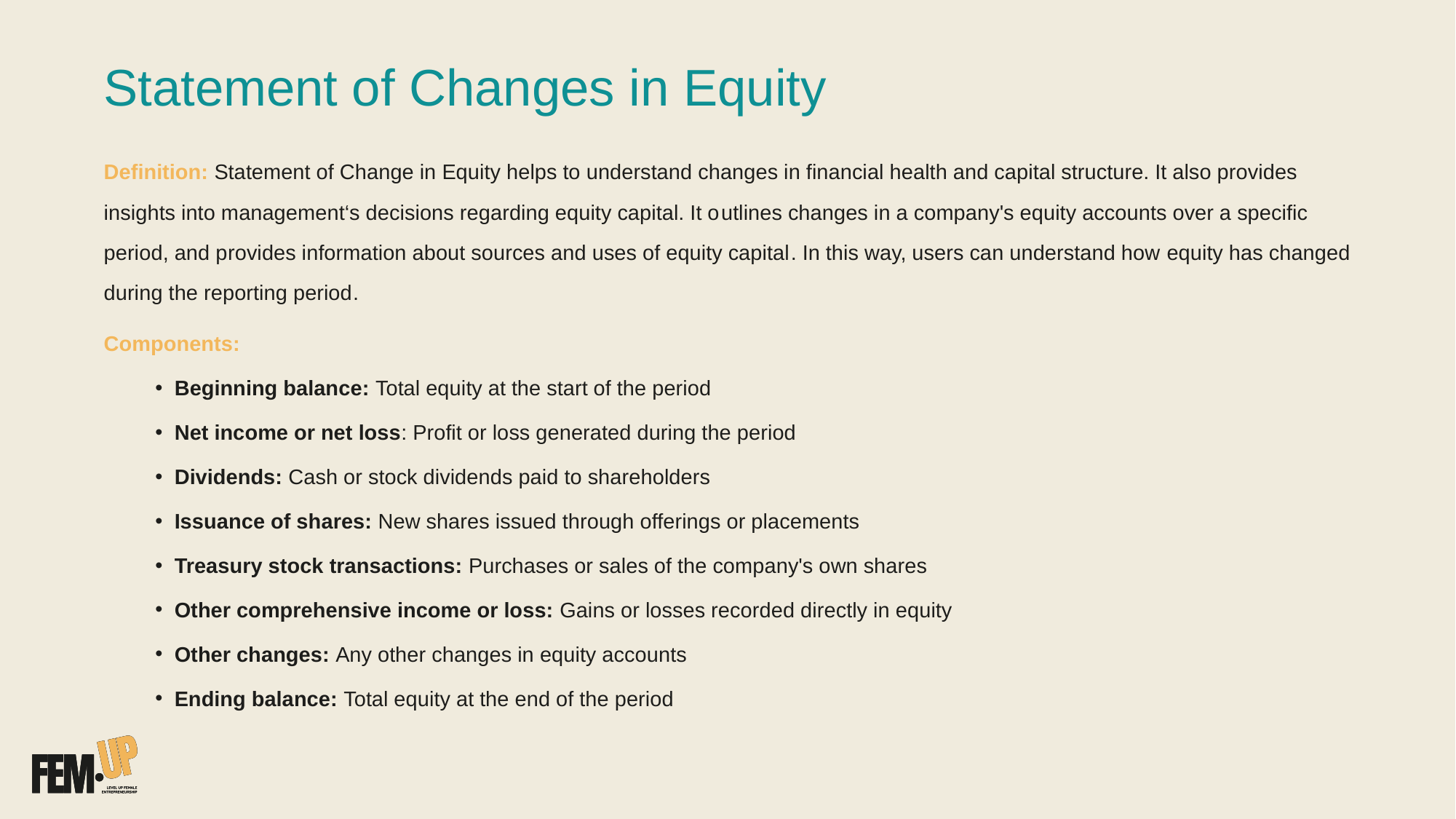

# Statement of Changes in Equity
Definition: Statement of Change in Equity helps to understand changes in financial health and capital structure. It also provides insights into management‘s decisions regarding equity capital. It outlines changes in a company's equity accounts over a specific period, and provides information about sources and uses of equity capital. In this way, users can understand how equity has changed during the reporting period.
Components:
Beginning balance: Total equity at the start of the period
Net income or net loss: Profit or loss generated during the period
Dividends: Cash or stock dividends paid to shareholders
Issuance of shares: New shares issued through offerings or placements
Treasury stock transactions: Purchases or sales of the company's own shares
Other comprehensive income or loss: Gains or losses recorded directly in equity
Other changes: Any other changes in equity accounts
Ending balance: Total equity at the end of the period